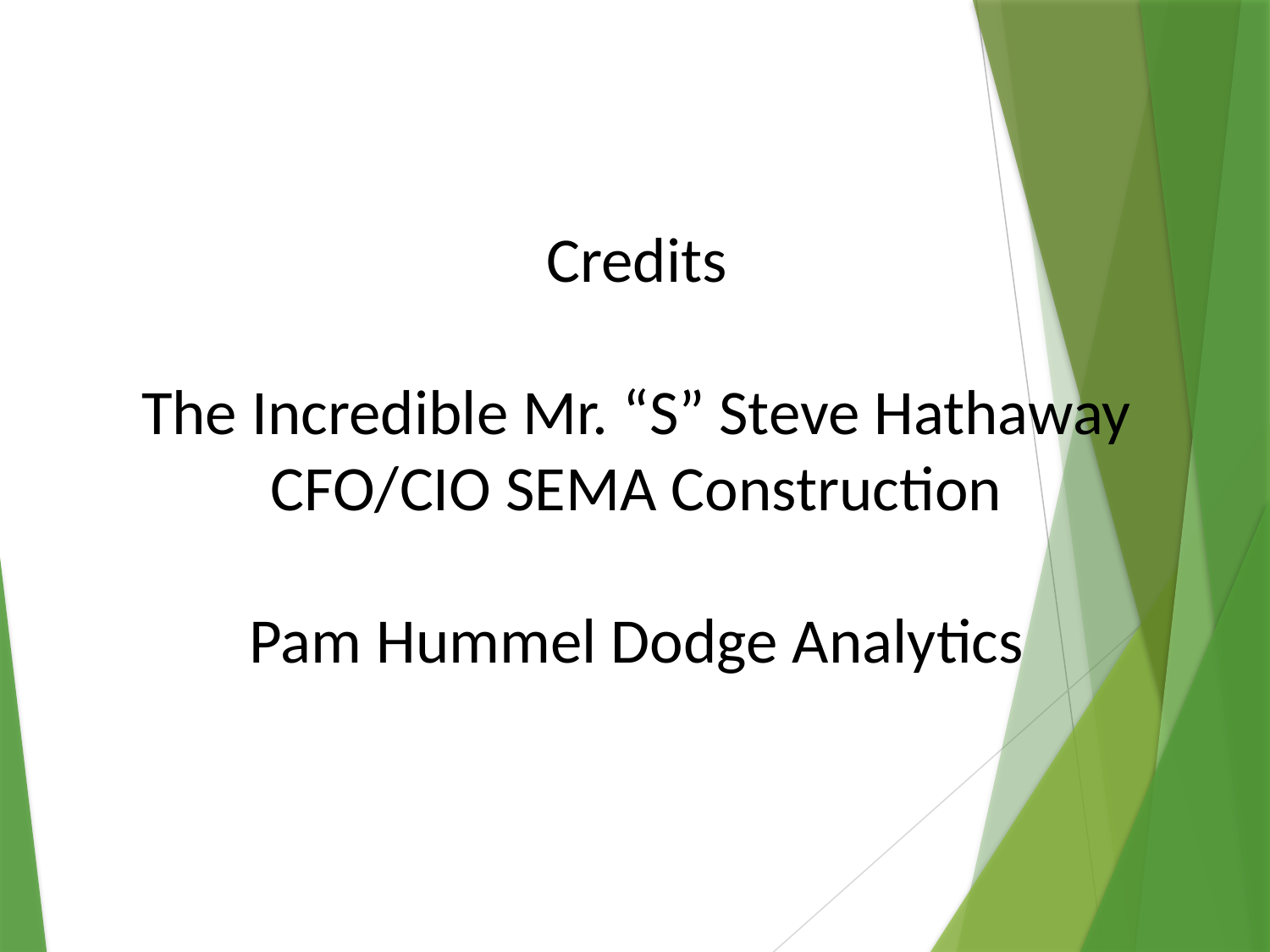

Credits

The Incredible Mr. “S” Steve Hathaway CFO/CIO SEMA Construction

Pam Hummel Dodge Analytics